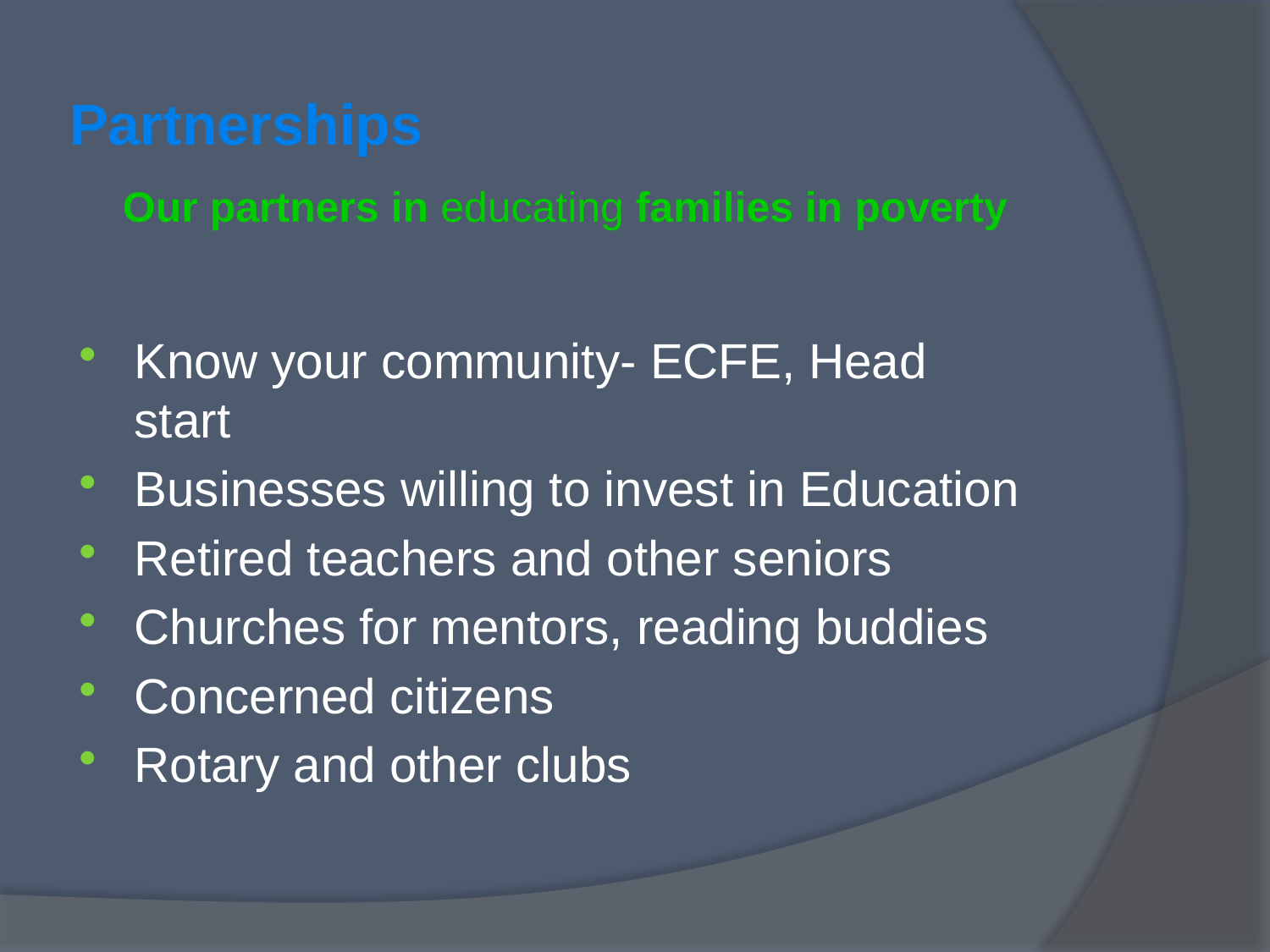

Partnerships
# Our partners in educating families in poverty

Know your community- ECFE, Head start
Businesses willing to invest in Education
Retired teachers and other seniors
Churches for mentors, reading buddies
Concerned citizens
Rotary and other clubs